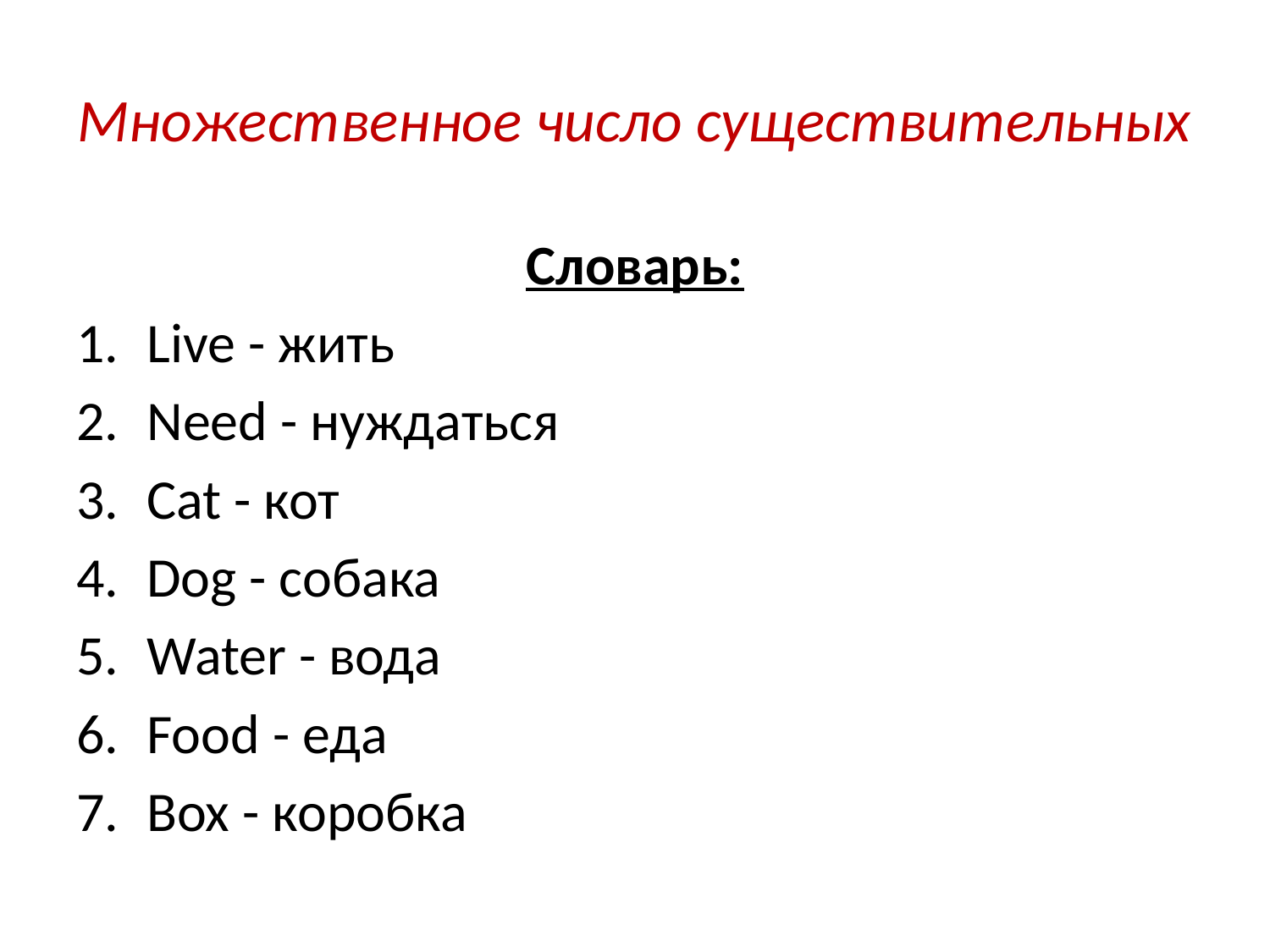

# Множественное число существительных
Словарь:
Live - жить
Need - нуждаться
Cat - кот
Dog - собака
Water - вода
Food - еда
Box - коробка